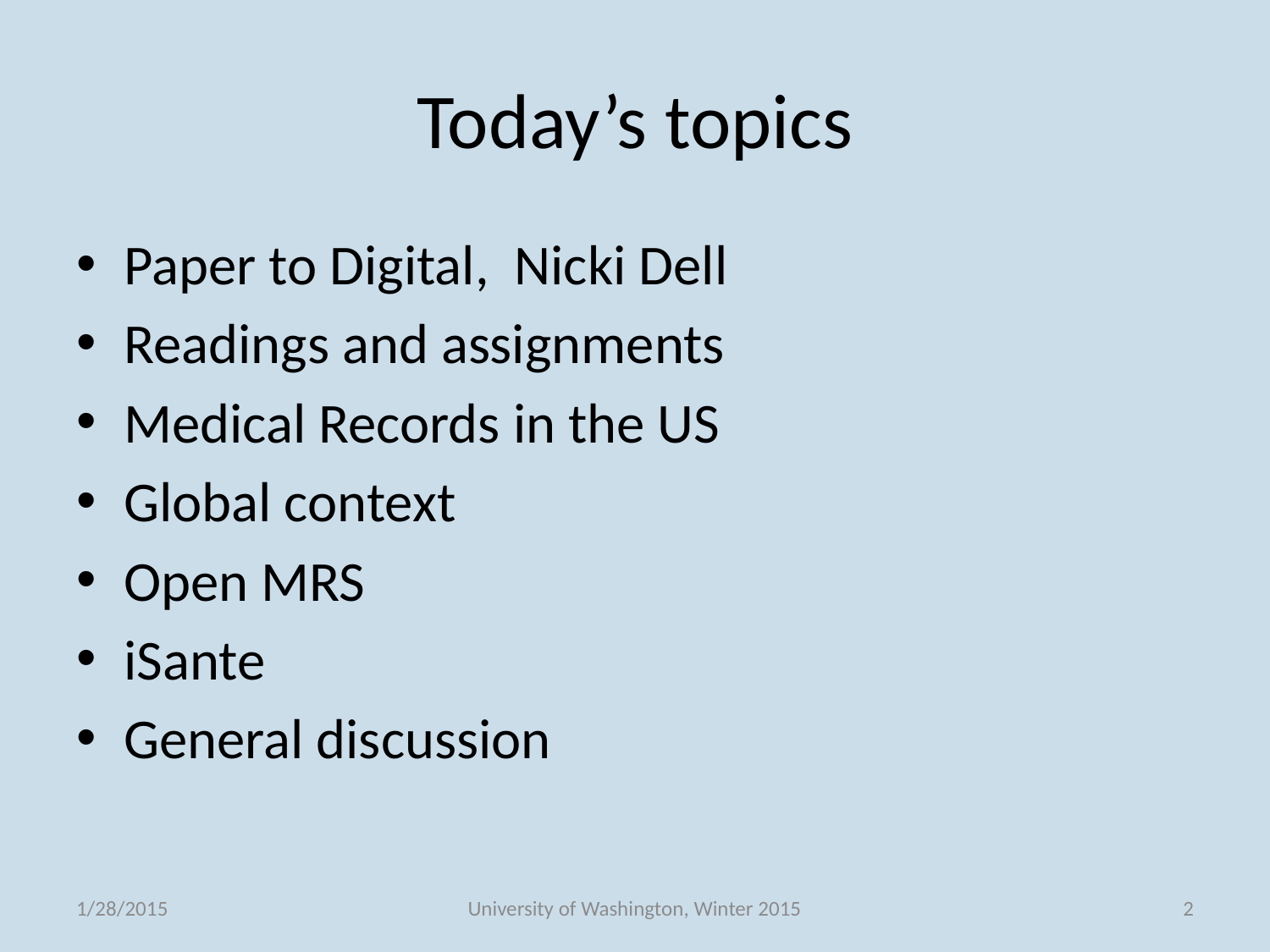

# Today’s topics
Paper to Digital,  Nicki Dell
Readings and assignments
Medical Records in the US
Global context
Open MRS
iSante
General discussion

1/28/2015
University of Washington, Winter 2015
2